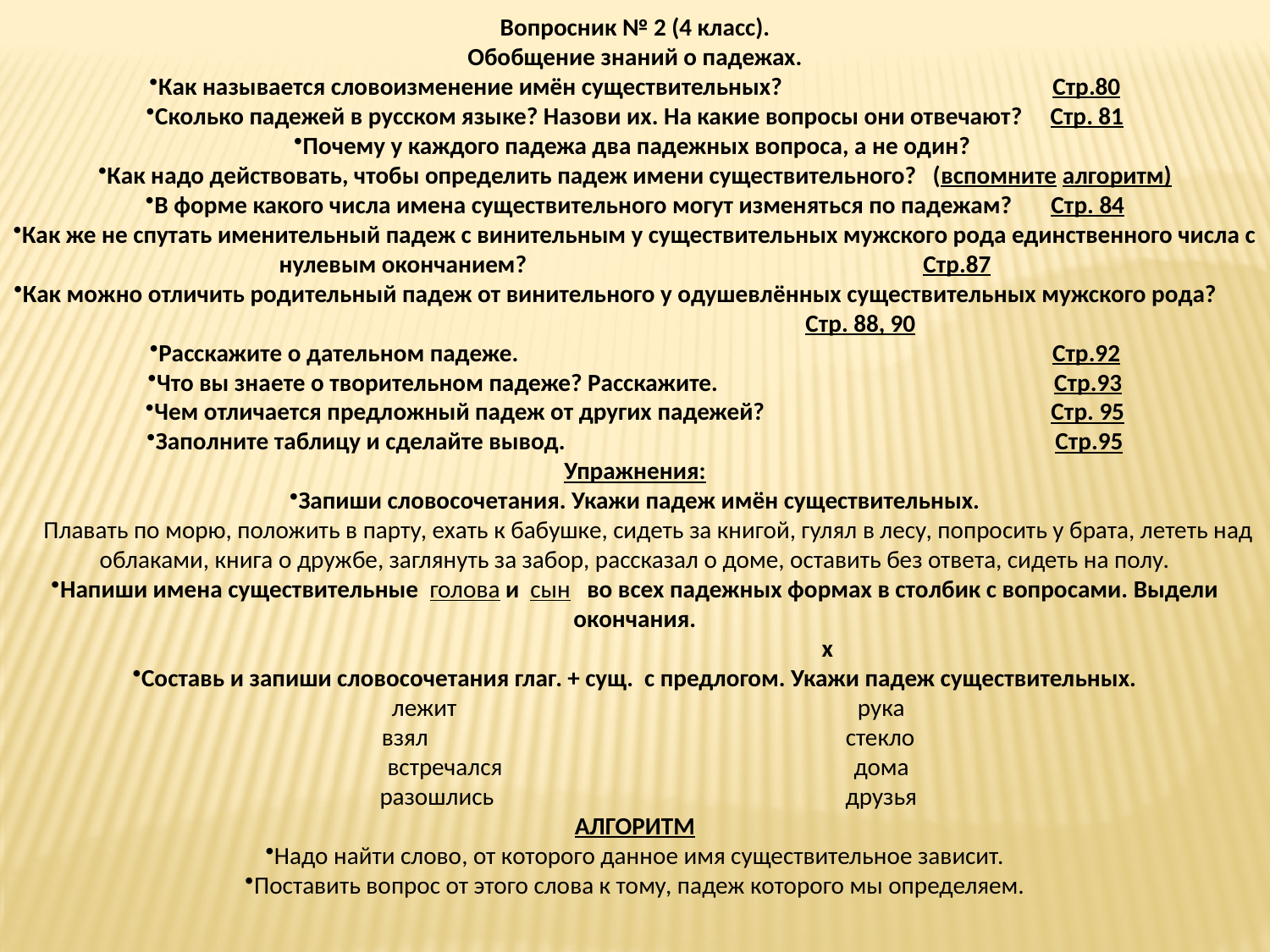

Вопросник № 2 (4 класс).
Обобщение знаний о падежах.
Как называется словоизменение имён существительных?                                                 Стр.80
Сколько падежей в русском языке? Назови их. На какие вопросы они отвечают?     Стр. 81
Почему у каждого падежа два падежных вопроса, а не один?
Как надо действовать, чтобы определить падеж имени существительного?   (вспомните алгоритм)
В форме какого числа имена существительного могут изменяться по падежам?       Стр. 84
Как же не спутать именительный падеж с винительным у существительных мужского рода единственного числа с нулевым окончанием?                                                                        Стр.87
Как можно отличить родительный падеж от винительного у одушевлённых существительных мужского рода?                                                                                          Стр. 88, 90
Расскажите о дательном падеже.                                                                                                 Стр.92
Что вы знаете о творительном падеже? Расскажите.                                                             Стр.93
Чем отличается предложный падеж от других падежей?                                                    Стр. 95
Заполните таблицу и сделайте вывод.                                                                                         Стр.95
Упражнения:
Запиши словосочетания. Укажи падеж имён существительных.
     Плавать по морю, положить в парту, ехать к бабушке, сидеть за книгой, гулял в лесу, попросить у брата, лететь над облаками, книга о дружбе, заглянуть за забор, рассказал о доме, оставить без ответа, сидеть на полу.
Напиши имена существительные  голова и  сын   во всех падежных формах в столбик с вопросами. Выдели окончания.
                                                                      х
Составь и запиши словосочетания глаг. + сущ.  с предлогом. Укажи падеж существительных.
     лежит                                                                         рука
     взял                                                                            стекло
     встречался                                                                дома
     разошлись                                                                друзья
АЛГОРИТМ
Надо найти слово, от которого данное имя существительное зависит.
Поставить вопрос от этого слова к тому, падеж которого мы определяем.